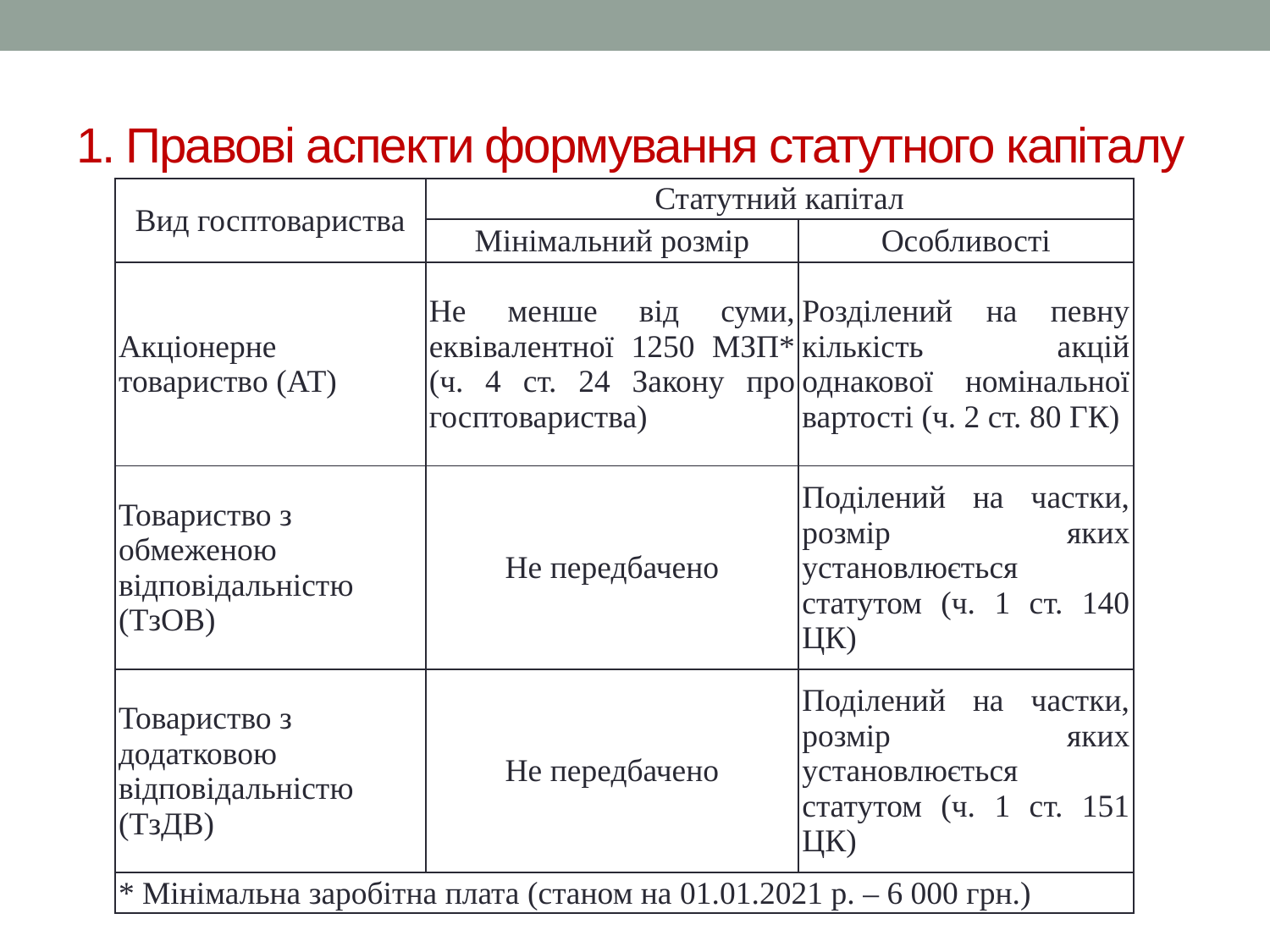

# 1. Правові аспекти формування статутного капіталу
| Вид госптовариства | Статутний капітал |  |
| --- | --- | --- |
|  | Мінімальний розмір | Особливості |
| Акціонерне товариство (АТ) | Не менше від суми, еквівалентної 1250 МЗП\* (ч. 4 ст. 24 Закону про госптовариства) | Розділений на певну кількість акцій однакової номінальної вартості (ч. 2 ст. 80 ГК) |
| Товариство з обмеженою відповідальністю (ТзОВ) | Не передбачено | Поділений на частки, розмір яких установлюється статутом (ч. 1 ст. 140 ЦК) |
| Товариство з додатковою відповідальністю (ТзДВ) | Не передбачено | Поділений на частки, розмір яких установлюється статутом (ч. 1 ст. 151 ЦК) |
| \* Мінімальна заробітна плата (станом на 01.01.2021 р. – 6 000 грн.) |  |  |